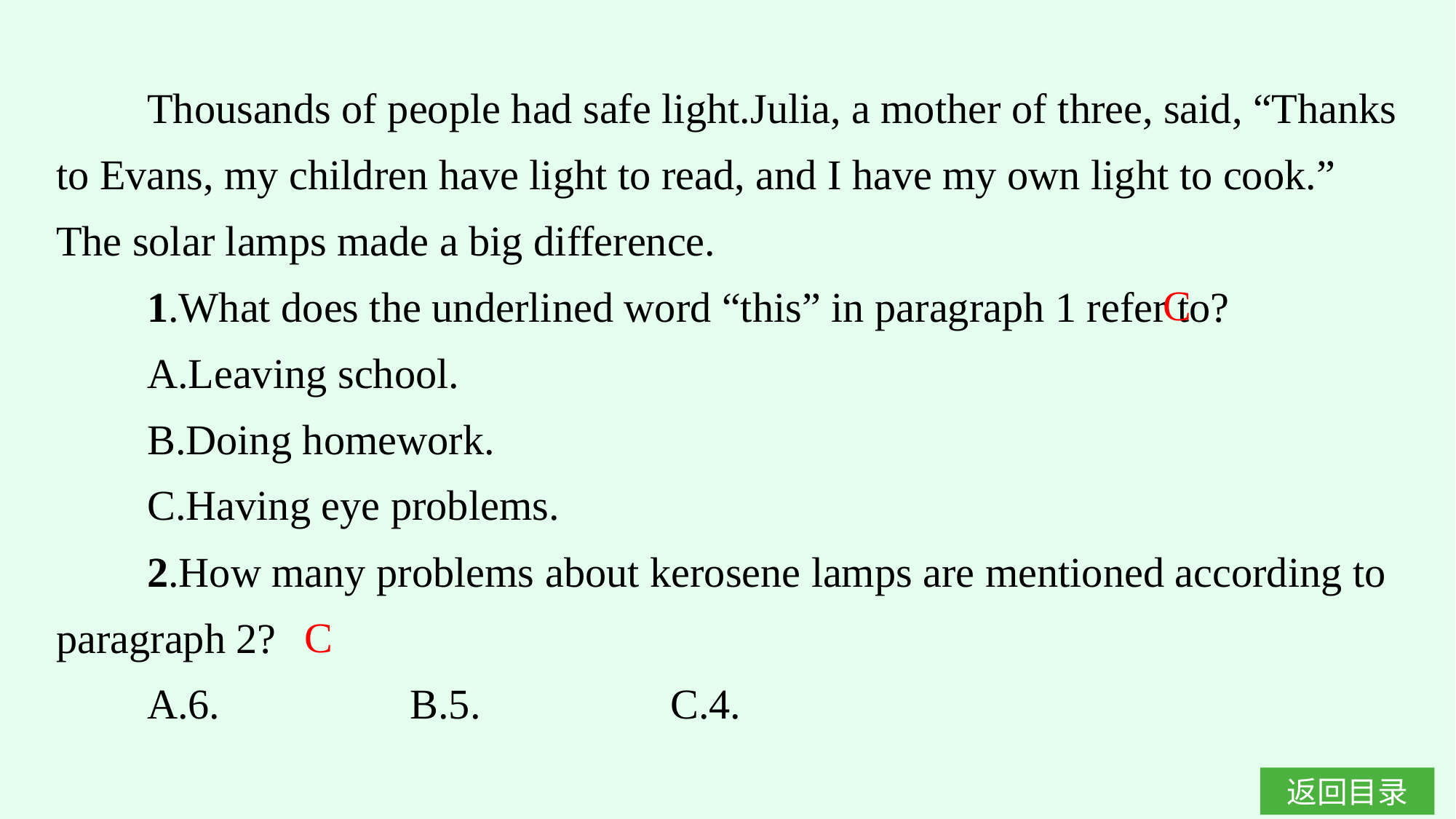

Thousands of people had safe light.Julia, a mother of three, said, “Thanks to Evans, my children have light to read, and I have my own light to cook.” The solar lamps made a big difference.
1.What does the underlined word “this” in paragraph 1 refer to?
A.Leaving school.
B.Doing homework.
C.Having eye problems.
2.How many problems about kerosene lamps are mentioned according to paragraph 2?
A.6.　　　　B.5.　　　　C.4.
C
C